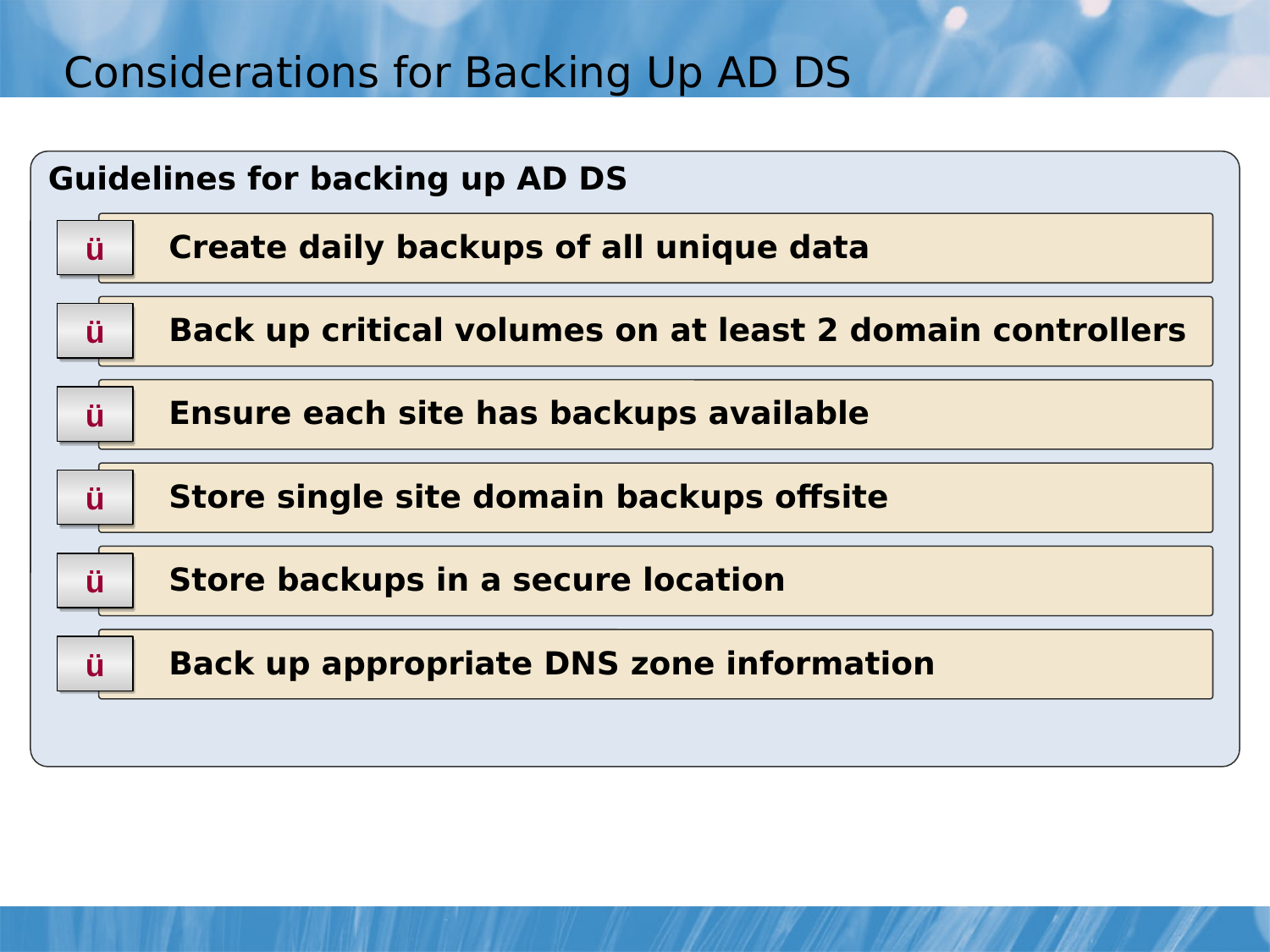

# Considerations for Backing Up AD DS
Guidelines for backing up AD DS
	   Create daily backups of all unique data
ü
	   Back up critical volumes on at least 2 domain controllers
ü
	   Ensure each site has backups available
ü
	   Store single site domain backups offsite
ü
	   Store backups in a secure location
ü
	   Back up appropriate DNS zone information
ü